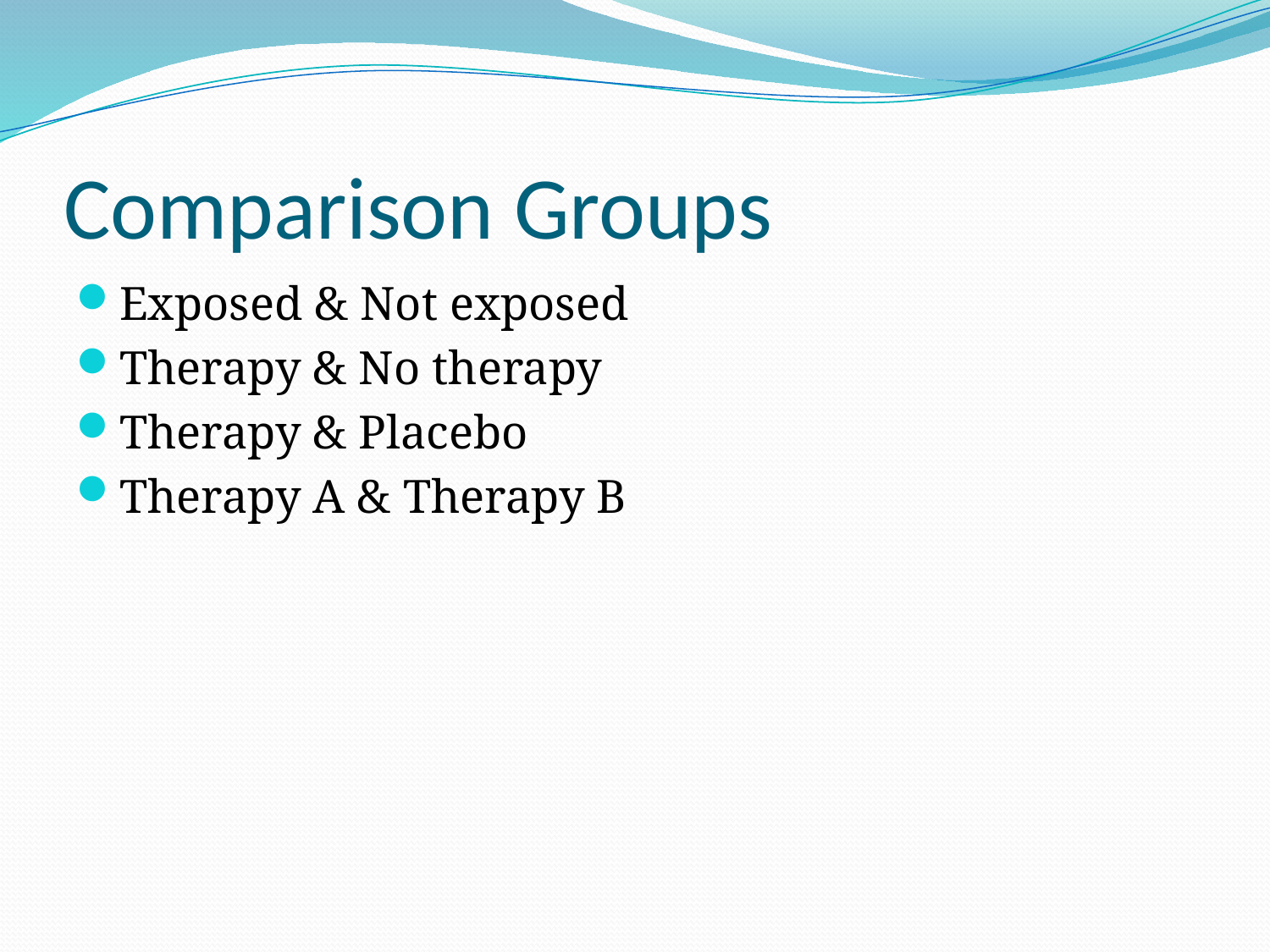

# Comparison Groups
Exposed & Not exposed
Therapy & No therapy
Therapy & Placebo
Therapy A & Therapy B